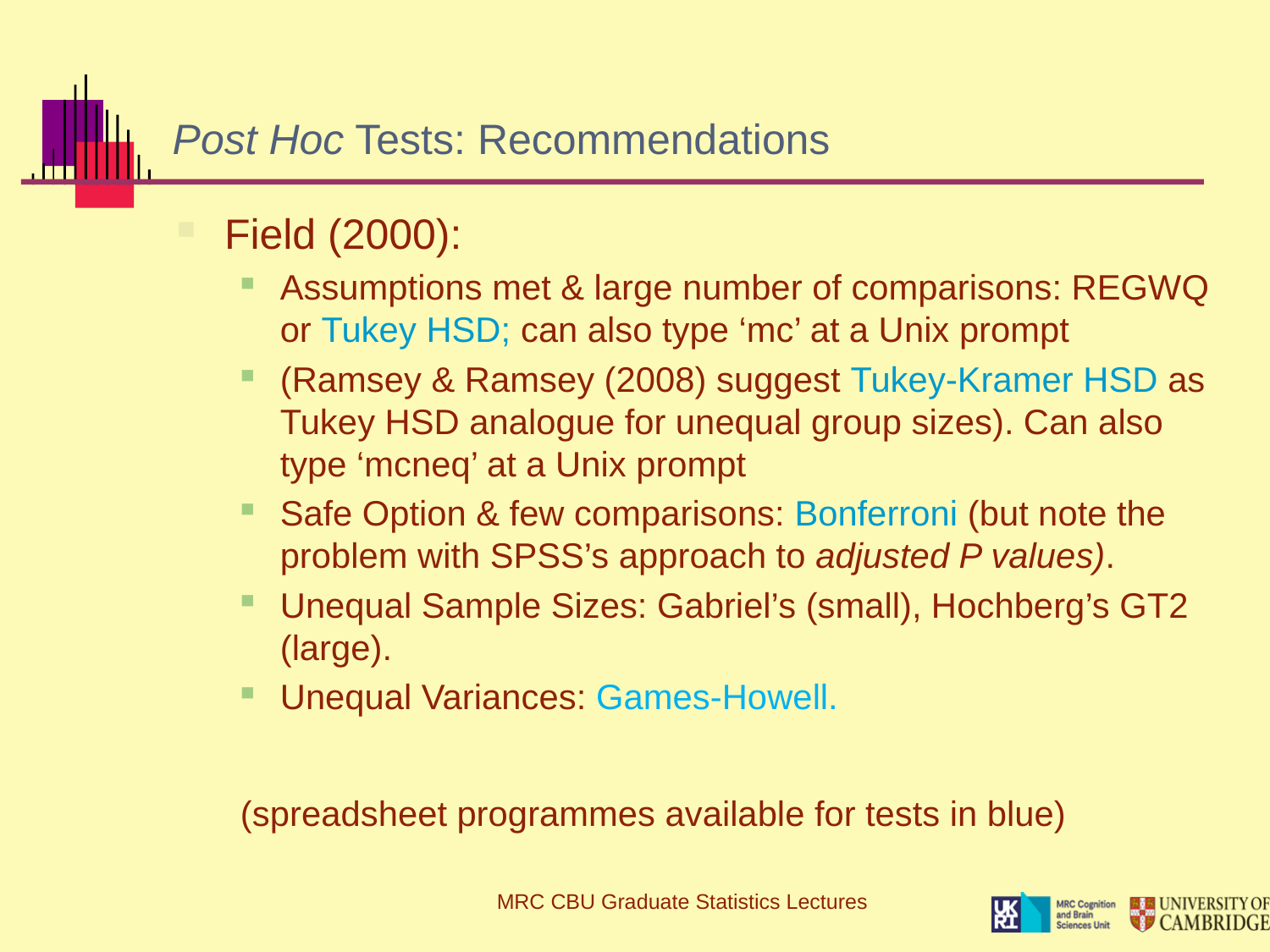

# Post Hoc Tests: Recommendations
Field (2000):
Assumptions met & large number of comparisons: REGWQ or Tukey HSD; can also type ‘mc’ at a Unix prompt
(Ramsey & Ramsey (2008) suggest Tukey-Kramer HSD as Tukey HSD analogue for unequal group sizes). Can also type ‘mcneq’ at a Unix prompt
Safe Option & few comparisons: Bonferroni (but note the problem with SPSS’s approach to adjusted P values).
Unequal Sample Sizes: Gabriel’s (small), Hochberg’s GT2 (large).
Unequal Variances: Games-Howell.

(spreadsheet programmes available for tests in blue)

MRC CBU Graduate Statistics Lectures